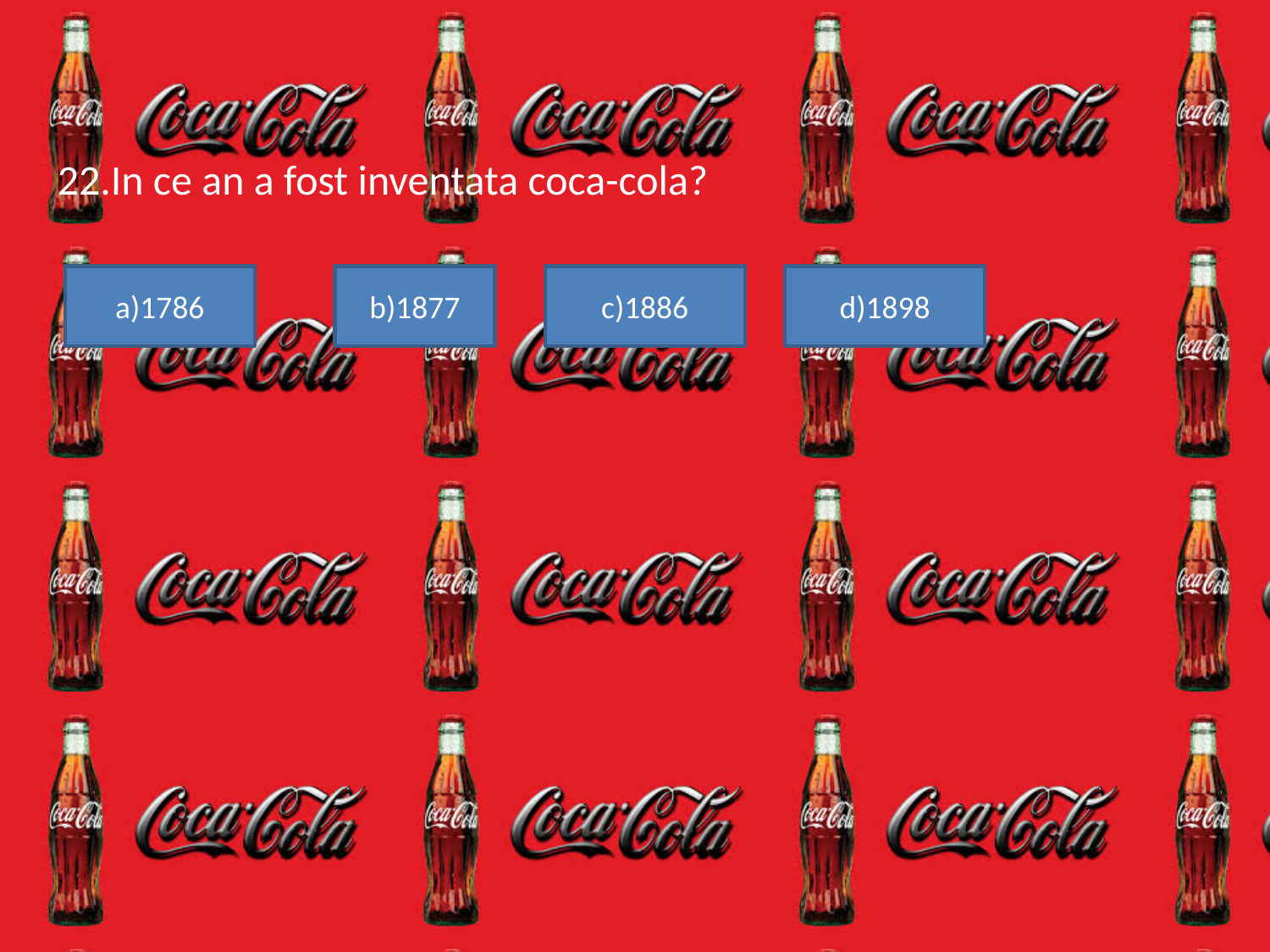

22.In ce an a fost inventata coca-cola?
a)1786
b)1877
c)1886
d)1898